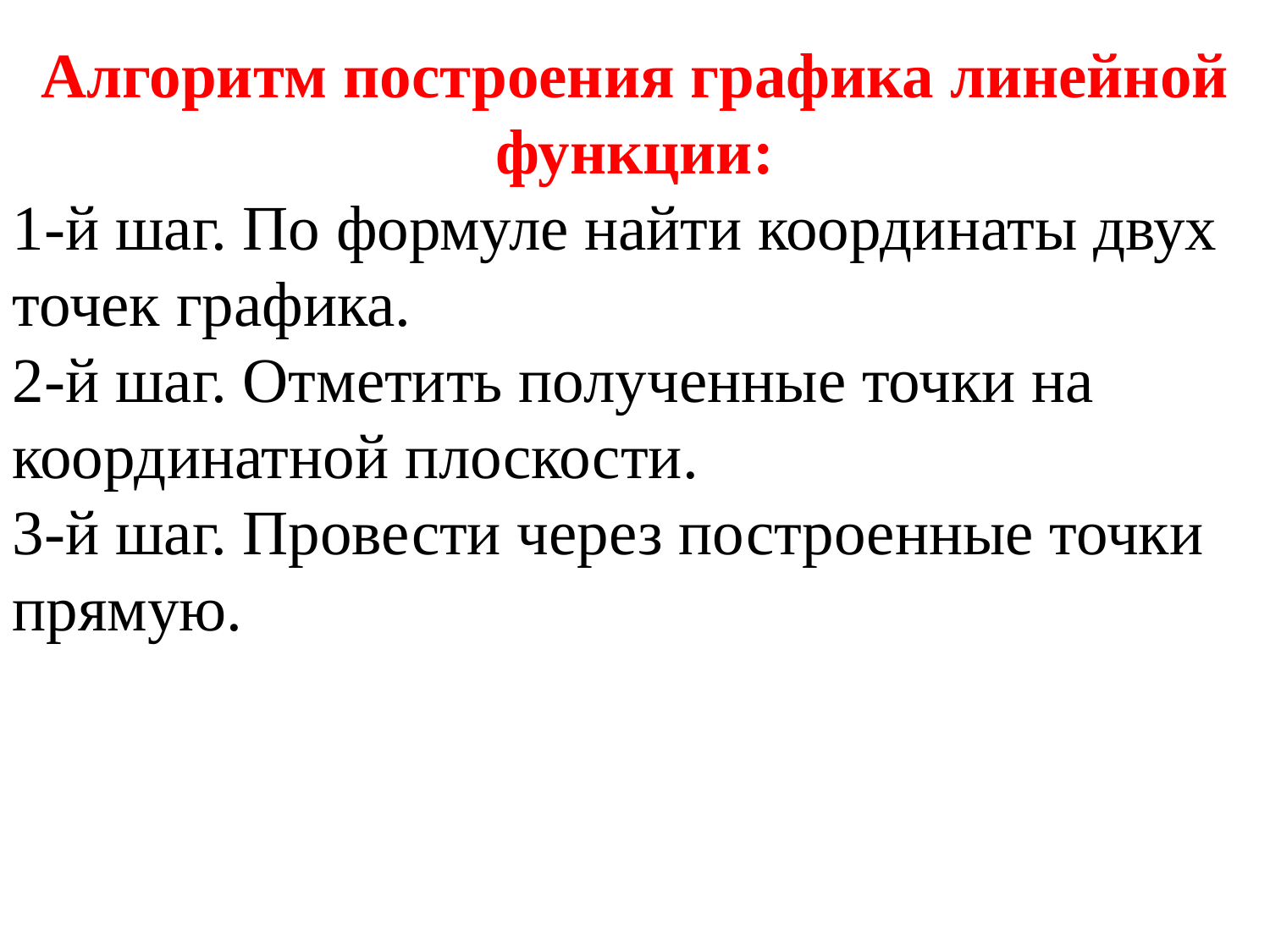

Алгоритм построения графика линейной функции:
1-й шаг. По формуле найти координаты двух точек графика.
2-й шаг. Отметить полученные точки на координатной плоскости.
3-й шаг. Провести через построенные точки прямую.